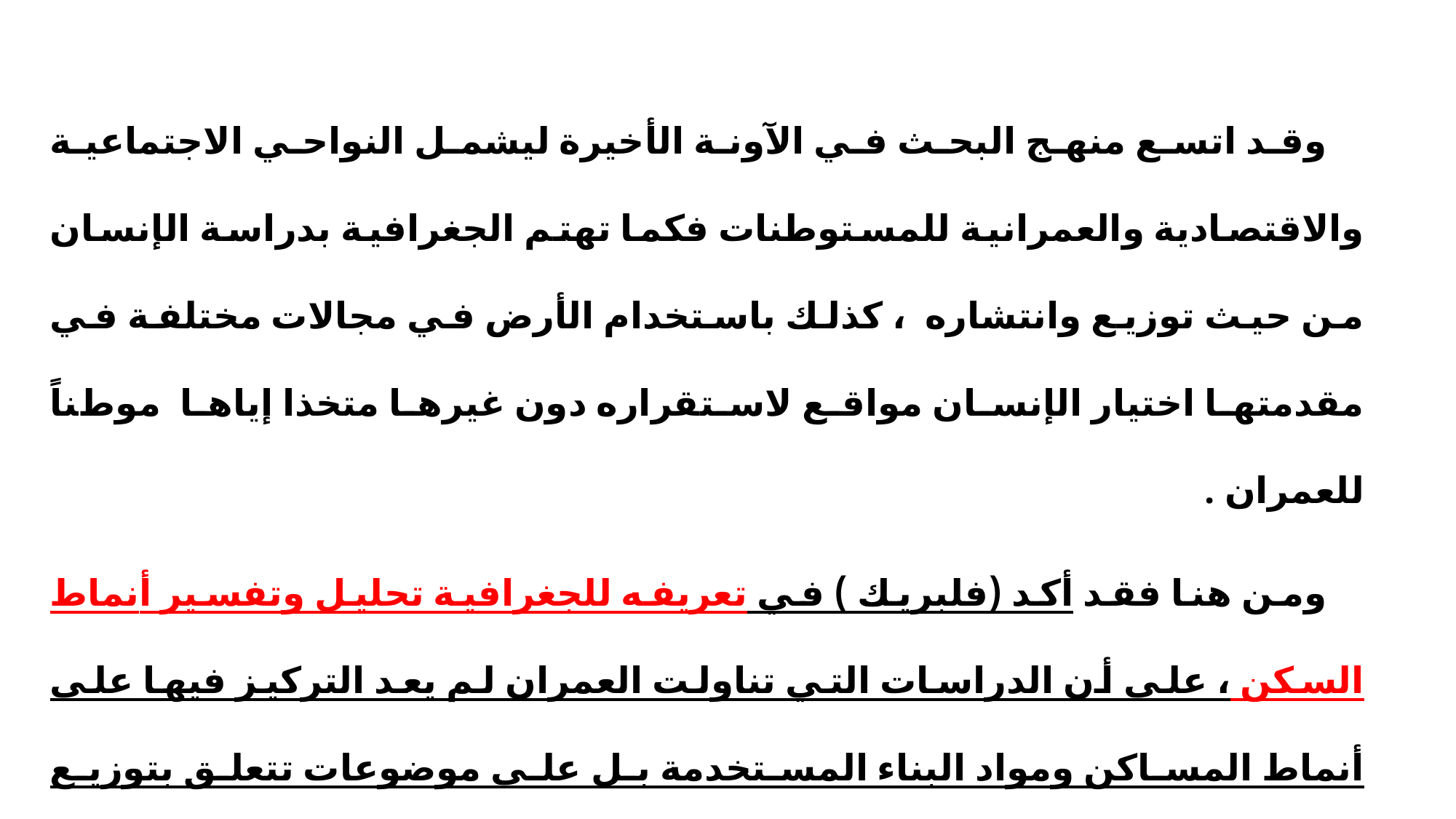

وقد اتسع منهج البحث في الآونة الأخيرة ليشمل النواحي الاجتماعية والاقتصادية والعمرانية للمستوطنات فكما تهتم الجغرافية بدراسة الإنسان من حيث توزيع وانتشاره  ، كذلك باستخدام الأرض في مجالات مختلفة في مقدمتها اختيار الإنسان مواقع لاستقراره دون غيرها متخذا إياها  موطناً للعمران .
    ومن هنا فقد أكد (فلبريك ) في تعريفه للجغرافية تحليل وتفسير أنماط السكن ، على أن الدراسات التي تناولت العمران لم يعد التركيز فيها على أنماط المساكن ومواد البناء المستخدمة بل على موضوعات تتعلق بتوزيع وتصنيف المساكن والتنظيم المكاني للمساكن والمستوطنات .
( أكتب المصطلح الجغرافي )